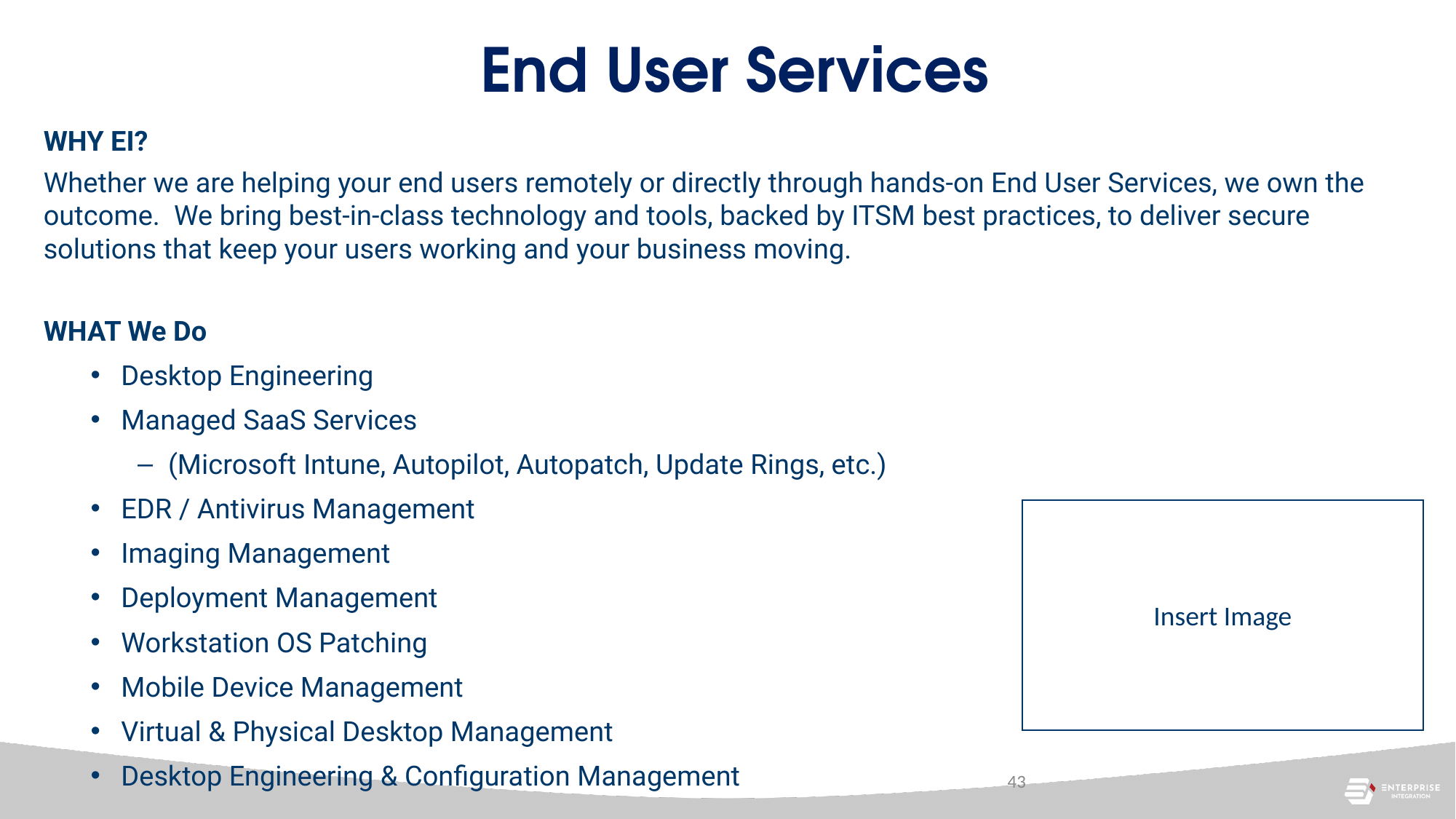

# End User Services
WHY EI?
Whether we are helping your end users remotely or directly through hands-on End User Services, we own the outcome.  We bring best-in-class technology and tools, backed by ITSM best practices, to deliver secure solutions that keep your users working and your business moving.

WHAT We Do
Desktop Engineering
Managed SaaS Services
(Microsoft Intune, Autopilot, Autopatch, Update Rings, etc.)
EDR / Antivirus Management
Imaging Management
Deployment Management
Workstation OS Patching
Mobile Device Management
Virtual & Physical Desktop Management
Desktop Engineering & Configuration Management
Insert Image
43